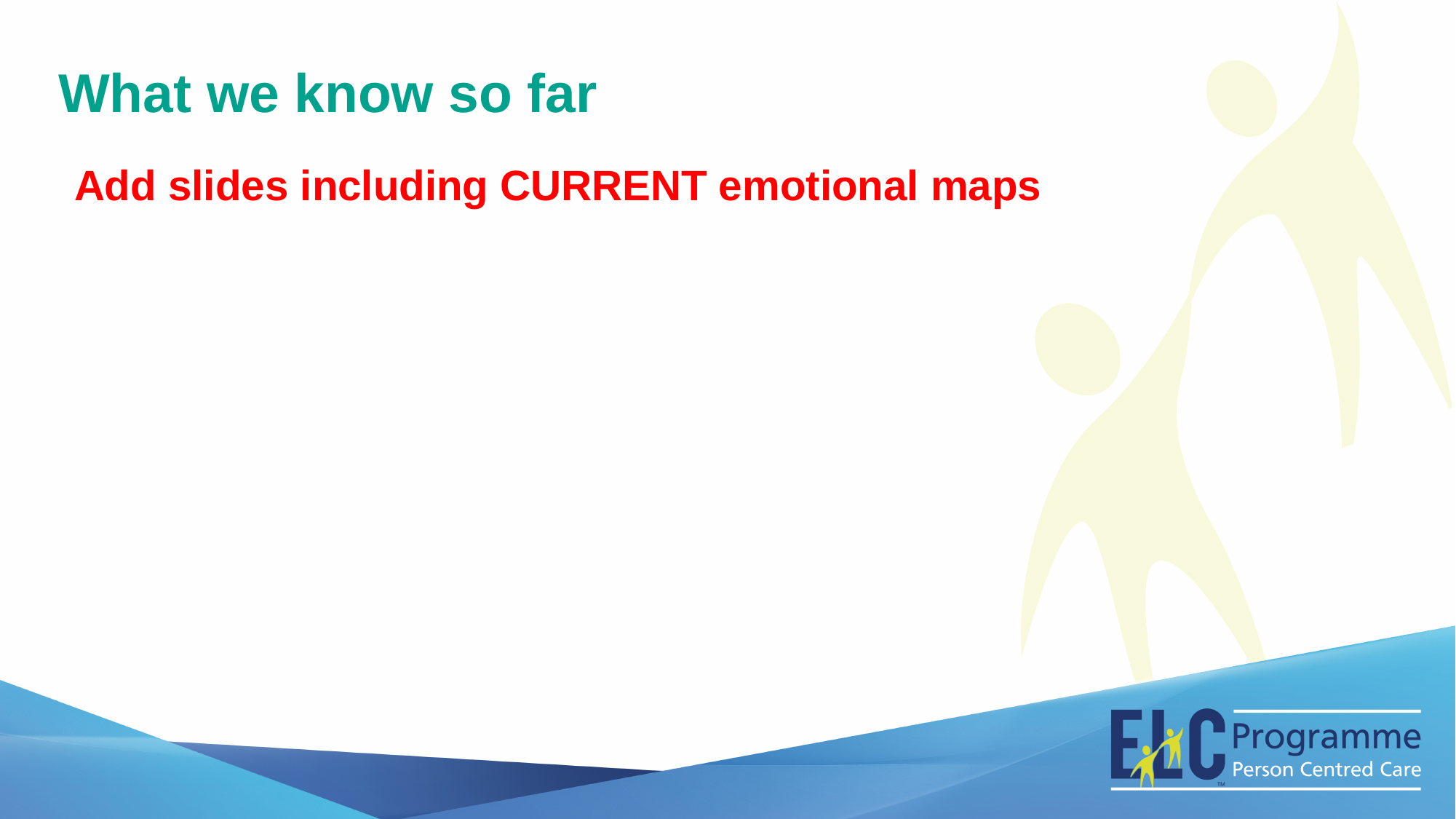

What we know so far
Add slides including CURRENT emotional maps